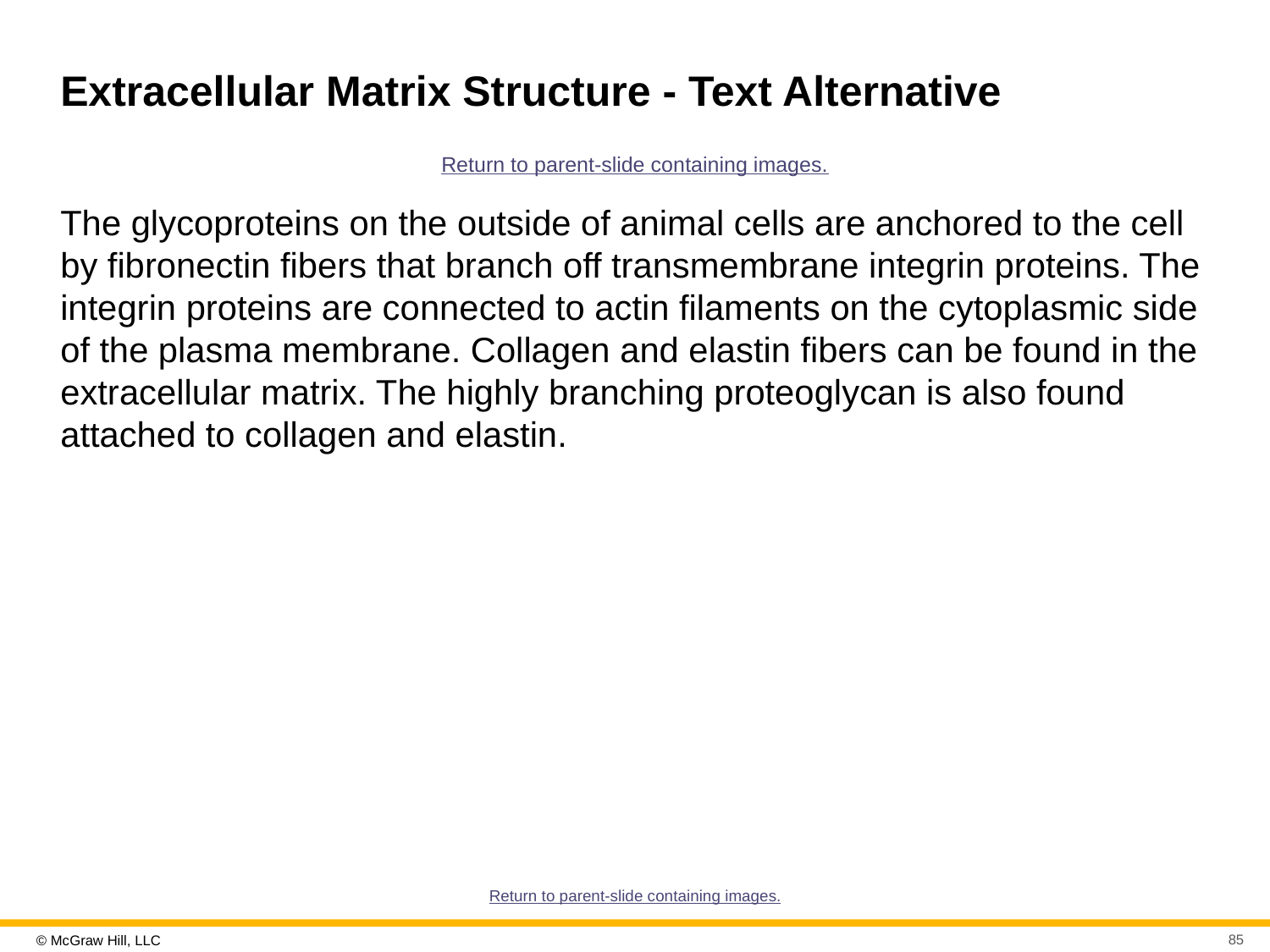

# Extracellular Matrix Structure - Text Alternative
Return to parent-slide containing images.
The glycoproteins on the outside of animal cells are anchored to the cell by fibronectin fibers that branch off transmembrane integrin proteins. The integrin proteins are connected to actin filaments on the cytoplasmic side of the plasma membrane. Collagen and elastin fibers can be found in the extracellular matrix. The highly branching proteoglycan is also found attached to collagen and elastin.
Return to parent-slide containing images.
85